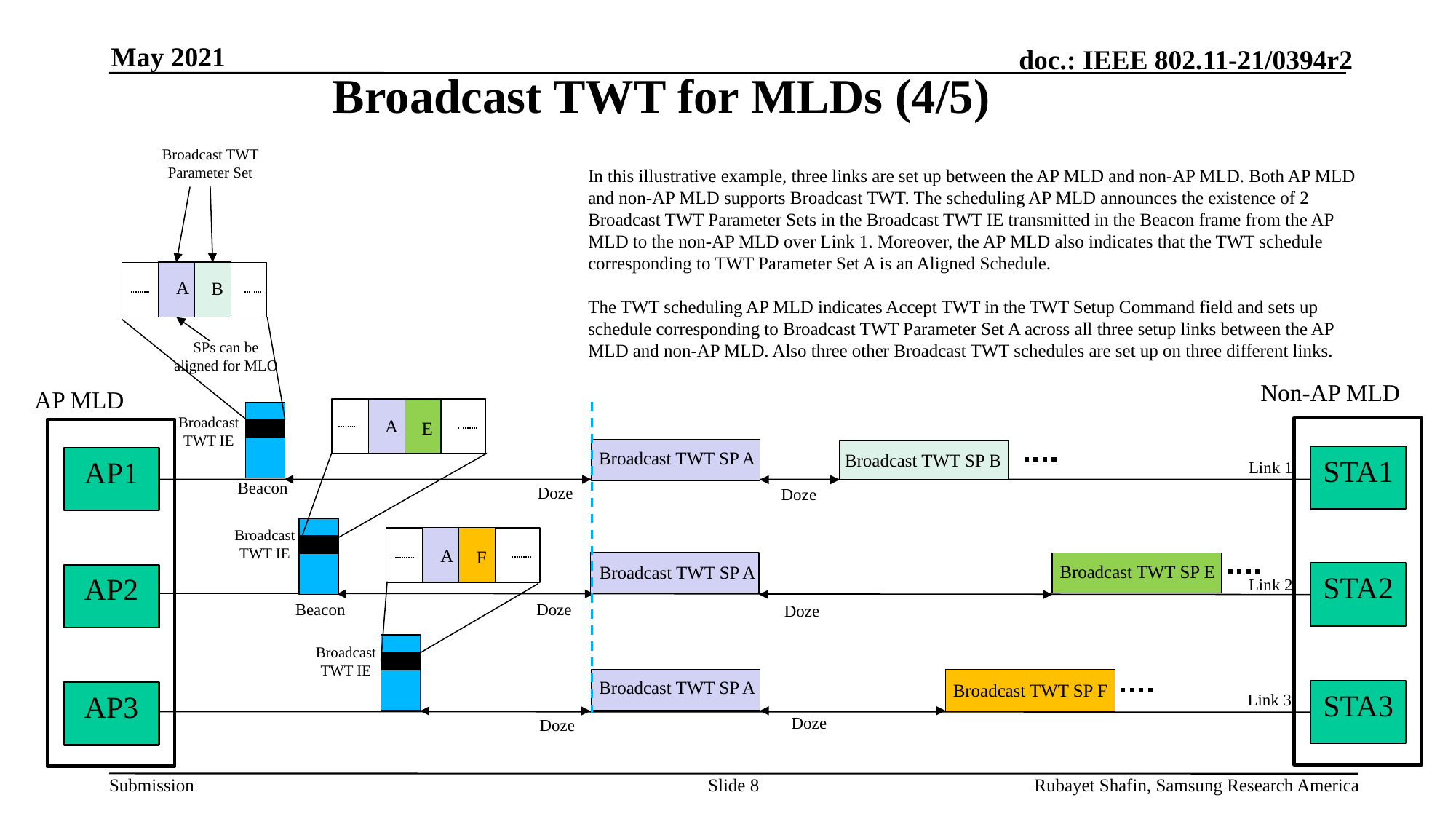

# Broadcast TWT for MLDs (4/5)
May 2021
Broadcast TWT Parameter Set

A
B
SPs can be aligned for MLO
Non-AP MLD
AP MLD

Broadcast TWT IE
A
E

Broadcast TWT SP A

Broadcast TWT SP B
STA1
AP1
Link 1
Beacon
Doze
Doze

Broadcast TWT IE

A
F

Broadcast TWT SP A

Broadcast TWT SP E
STA2
AP2
Link 2
Doze
Beacon
Doze

Broadcast TWT IE

Broadcast TWT SP A
Broadcast TWT SP F
STA3
AP3
Link 3
Doze
Doze
In this illustrative example, three links are set up between the AP MLD and non-AP MLD. Both AP MLD and non-AP MLD supports Broadcast TWT. The scheduling AP MLD announces the existence of 2 Broadcast TWT Parameter Sets in the Broadcast TWT IE transmitted in the Beacon frame from the AP MLD to the non-AP MLD over Link 1. Moreover, the AP MLD also indicates that the TWT schedule corresponding to TWT Parameter Set A is an Aligned Schedule.

The TWT scheduling AP MLD indicates Accept TWT in the TWT Setup Command field and sets up schedule corresponding to Broadcast TWT Parameter Set A across all three setup links between the AP MLD and non-AP MLD. Also three other Broadcast TWT schedules are set up on three different links.
Slide 8
Rubayet Shafin, Samsung Research America